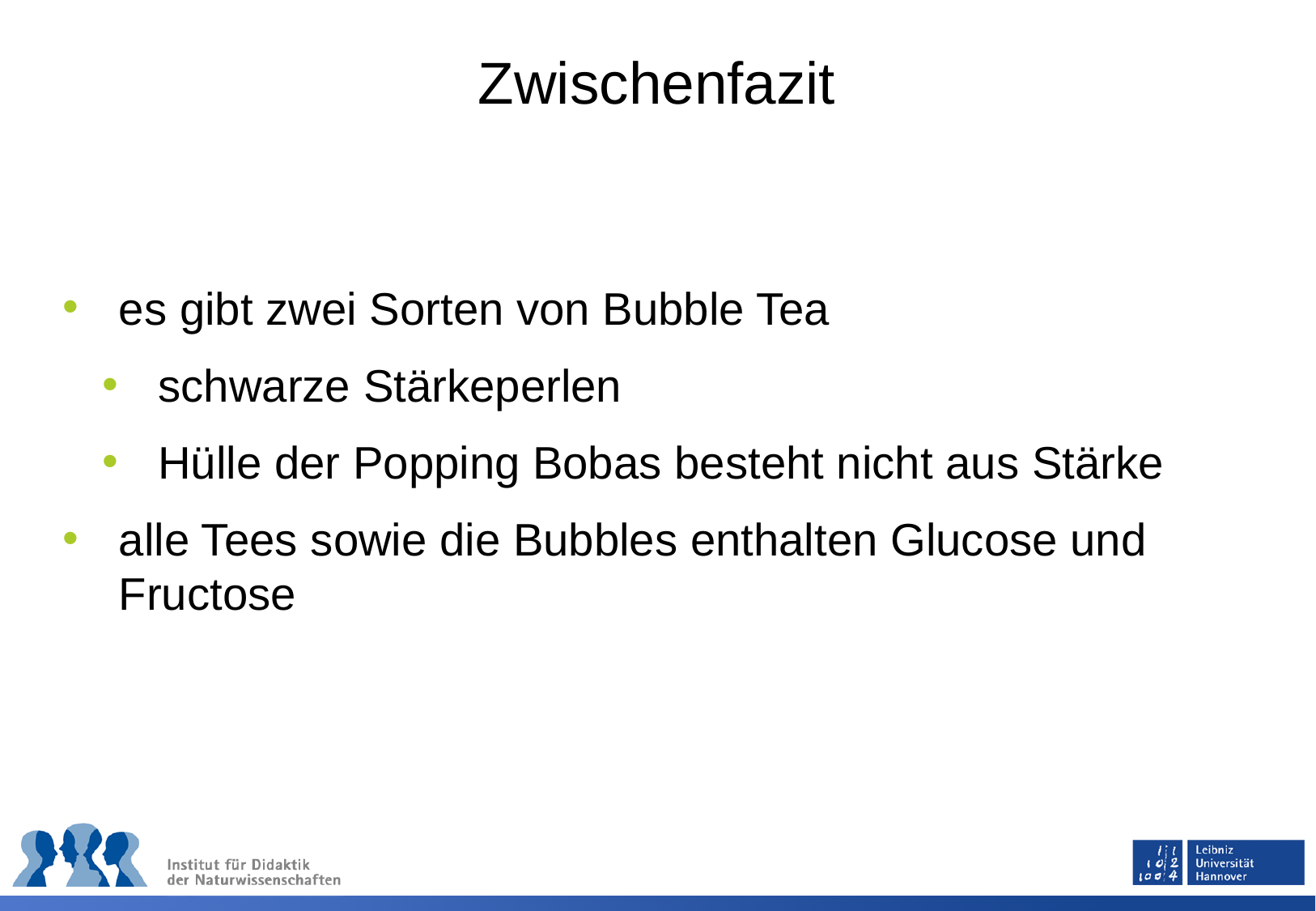

# Zwischenfazit
es gibt zwei Sorten von Bubble Tea
schwarze Stärkeperlen
Hülle der Popping Bobas besteht nicht aus Stärke
alle Tees sowie die Bubbles enthalten Glucose und Fructose